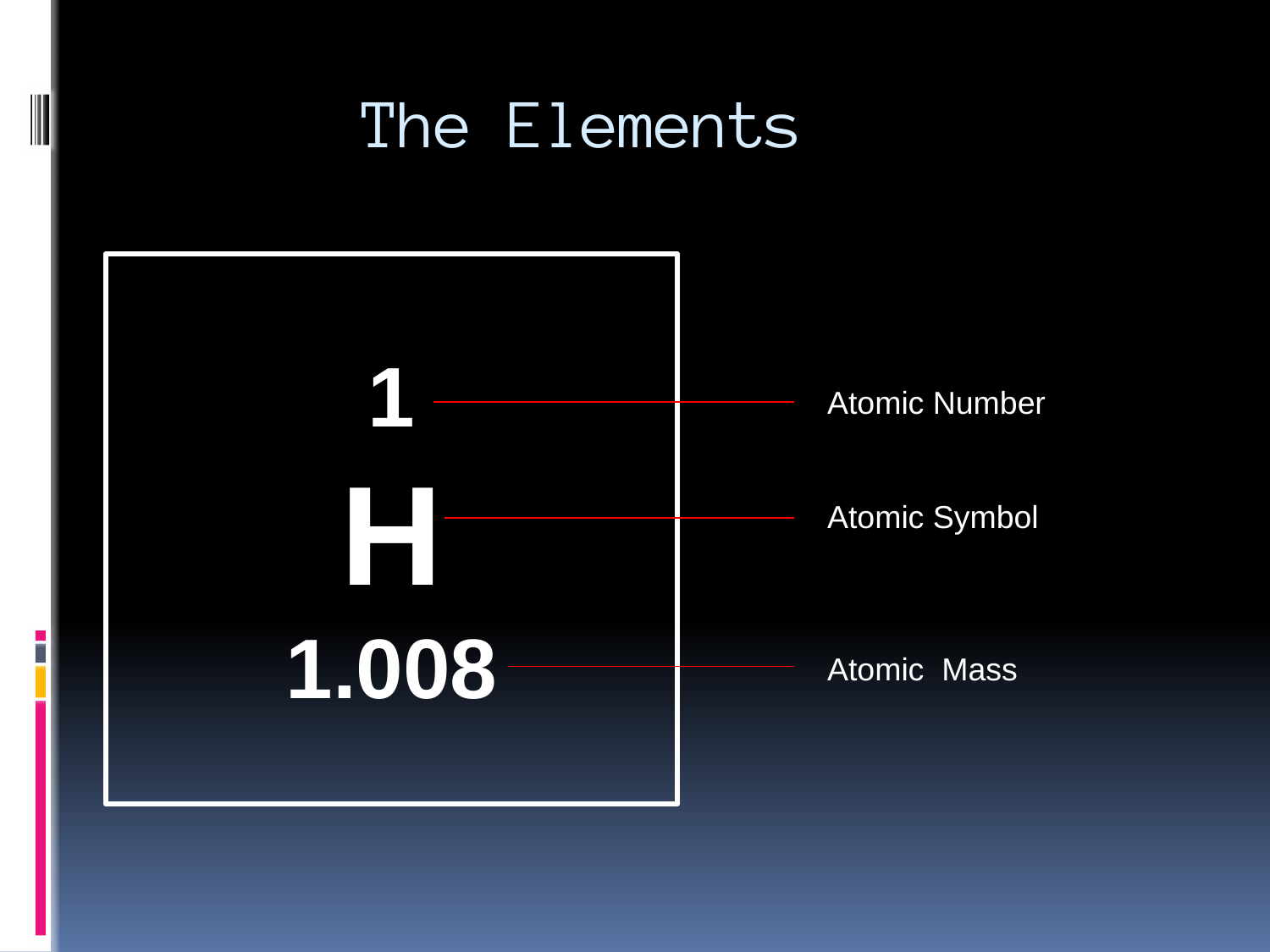

# The Elements
1
H
1.008

Atomic Number

Atomic Symbol

Atomic  Mass